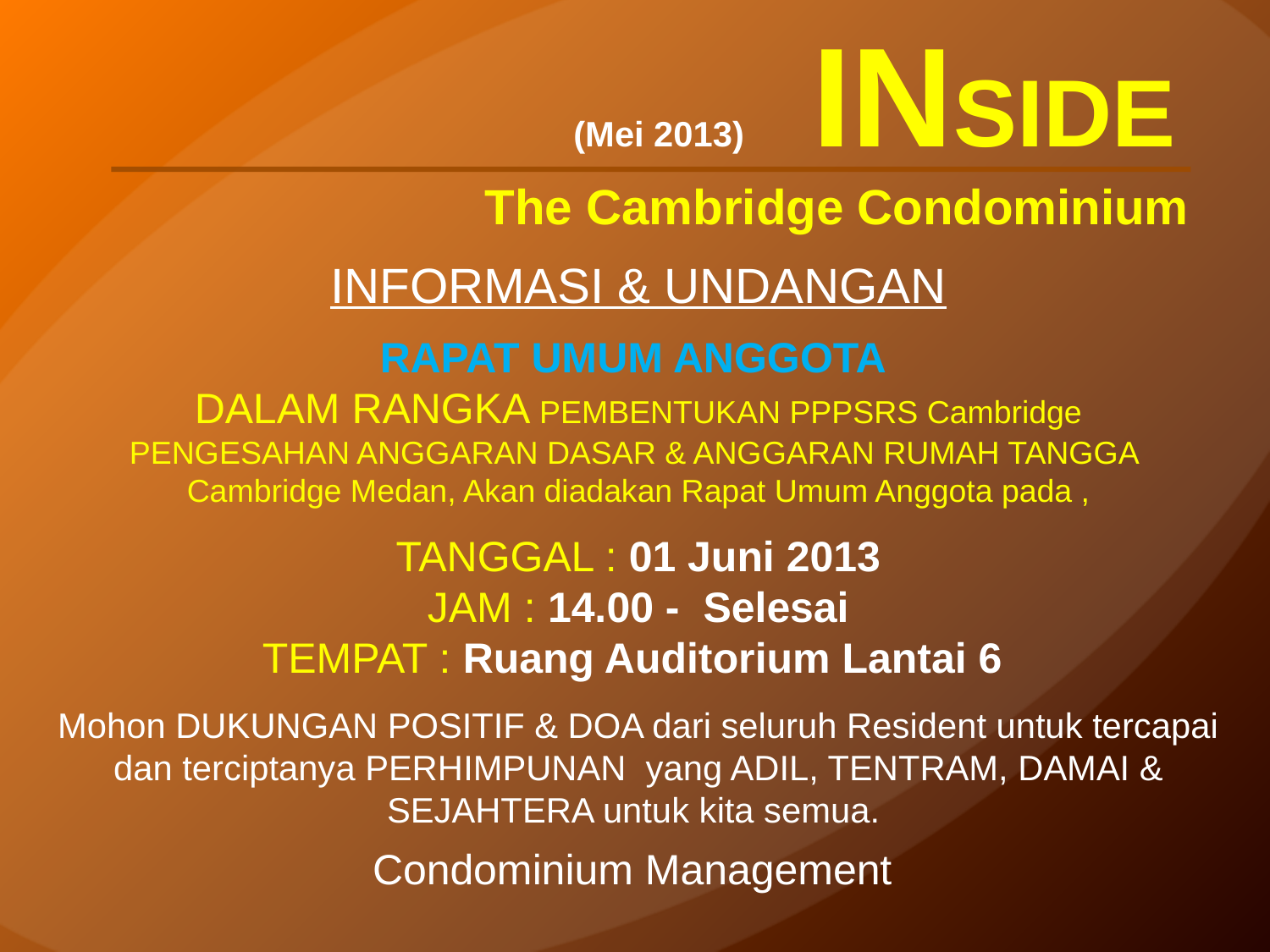

(Mei 2013)       INSIDE
The Cambridge Condominium

INFORMASI & UNDANGAN

RAPAT UMUM ANGGOTA
DALAM RANGKA PEMBENTUKAN PPPSRS Cambridge
PENGESAHAN ANGGARAN DASAR & ANGGARAN RUMAH TANGGA
Cambridge Medan, Akan diadakan Rapat Umum Anggota pada ,

TANGGAL : 01 Juni 2013
JAM : 14.00 -  Selesai
TEMPAT : Ruang Auditorium Lantai 6

Mohon DUKUNGAN POSITIF & DOA dari seluruh Resident untuk tercapai dan terciptanya PERHIMPUNAN  yang ADIL, TENTRAM, DAMAI & SEJAHTERA untuk kita semua.

Condominium Management